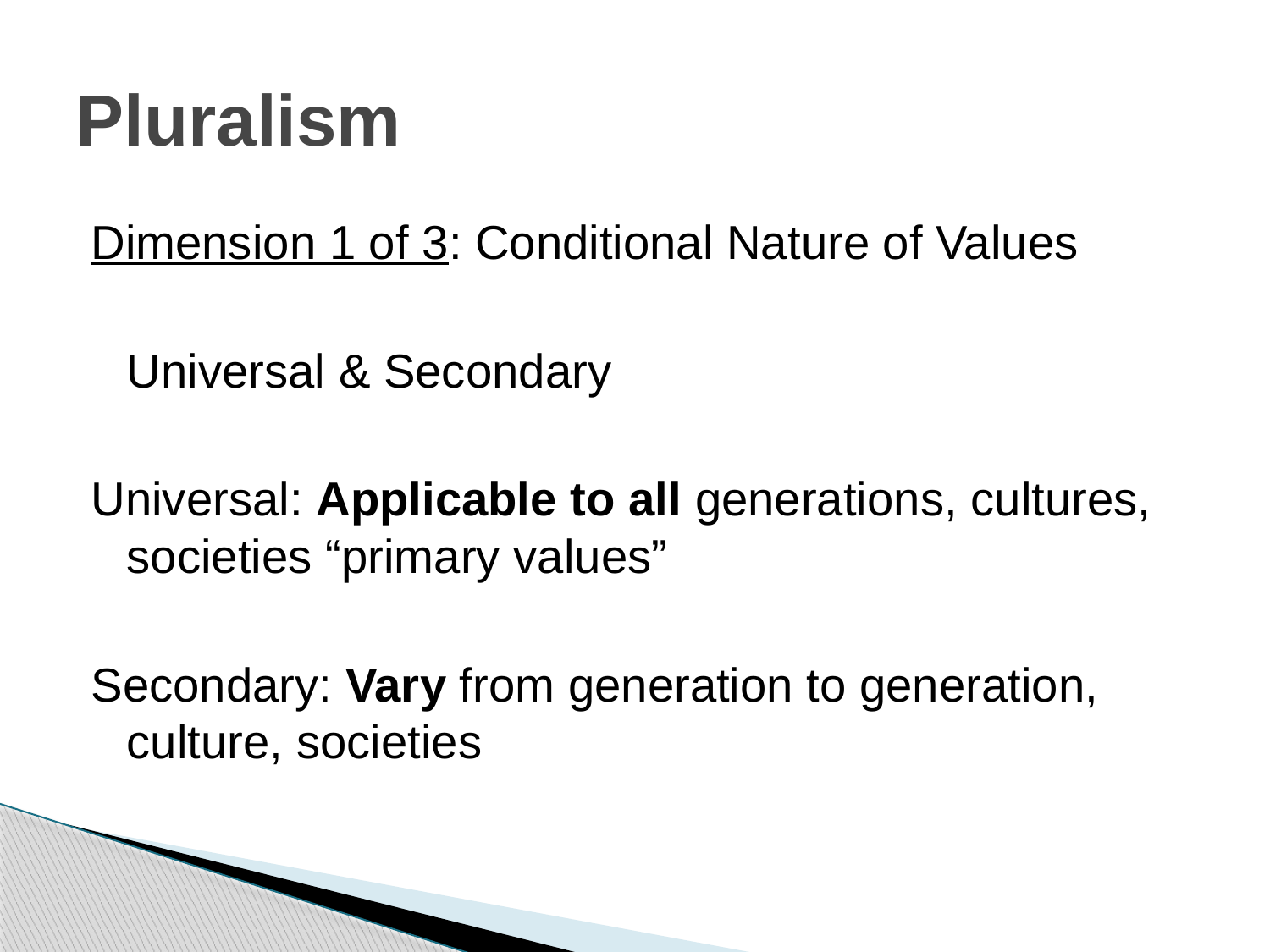

# Pluralism
Dimension 1 of 3: Conditional Nature of Values

	Universal & Secondary

Universal: Applicable to all generations, cultures, societies “primary values”

Secondary: Vary from generation to generation, culture, societies